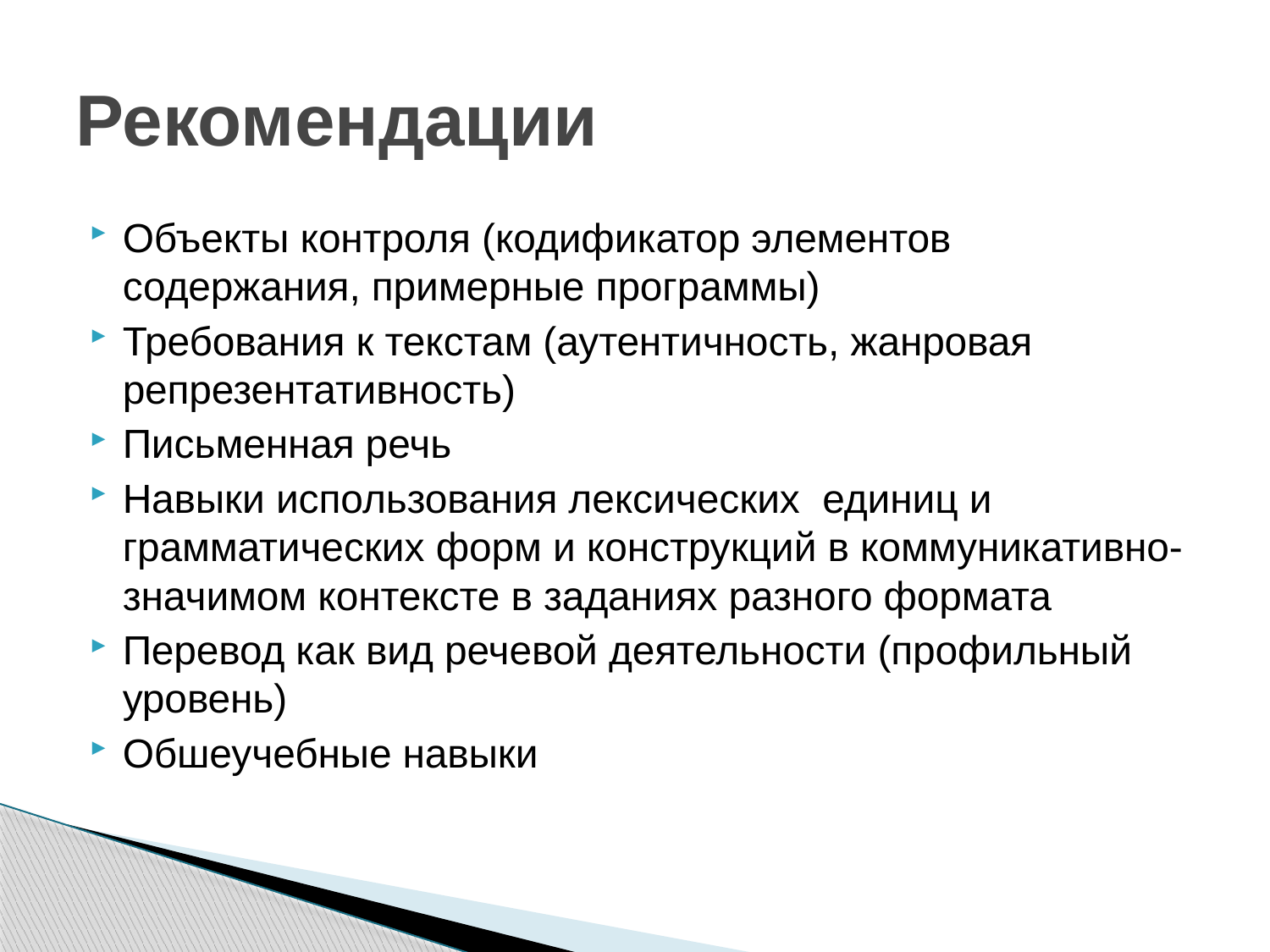

# Рекомендации
Объекты контроля (кодификатор элементов содержания, примерные программы)
Требования к текстам (аутентичность, жанровая репрезентативность)
Письменная речь
Навыки использования лексических  единиц и грамматических форм и конструкций в коммуникативно-значимом контексте в заданиях разного формата
Перевод как вид речевой деятельности (профильный уровень)
Обшеучебные навыки